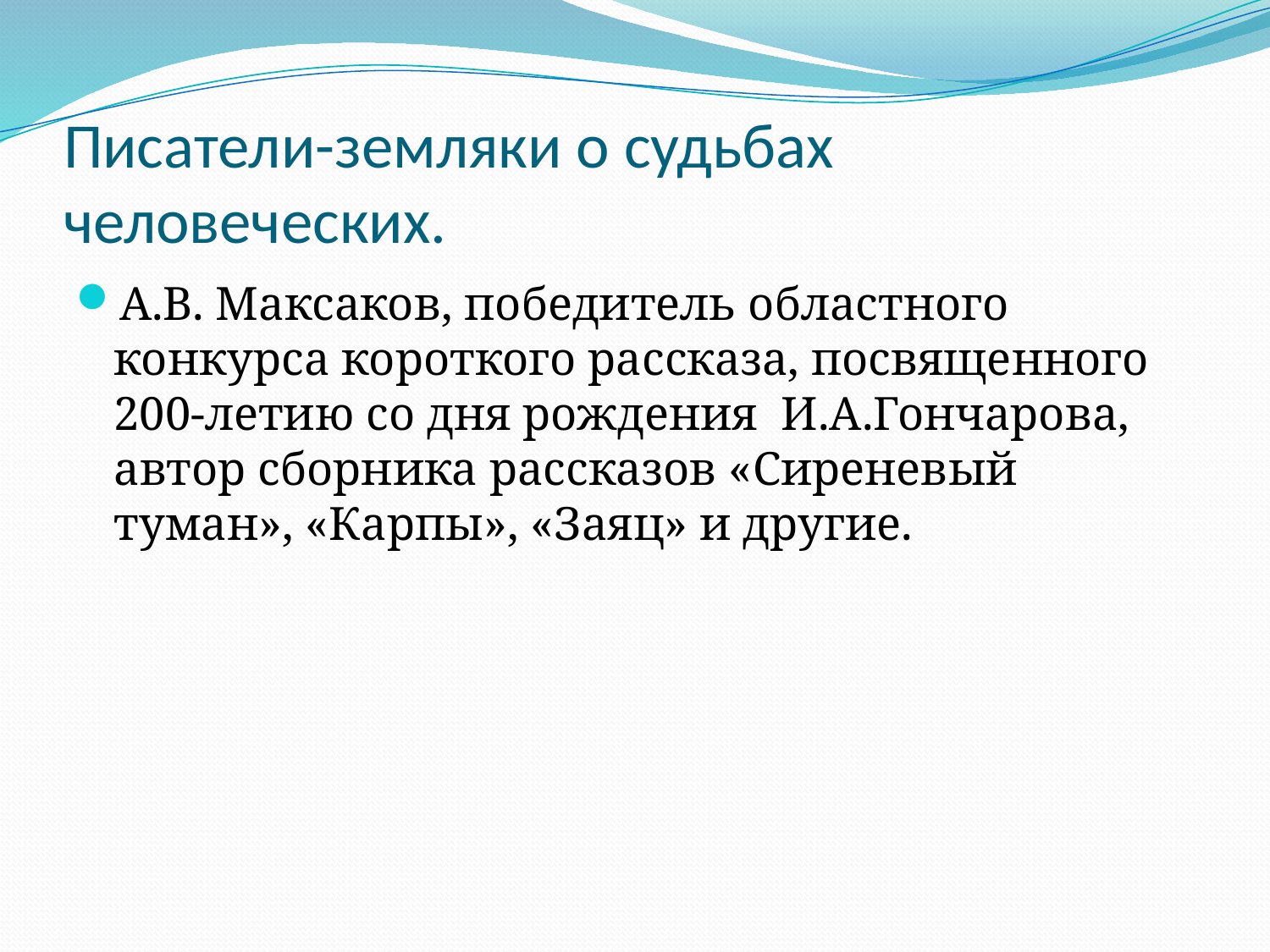

# Писатели-земляки о судьбах человеческих.
А.В. Максаков, победитель областного конкурса короткого рассказа, посвященного 200-летию со дня рождения  И.А.Гончарова, автор сборника рассказов «Сиреневый туман», «Карпы», «Заяц» и другие.